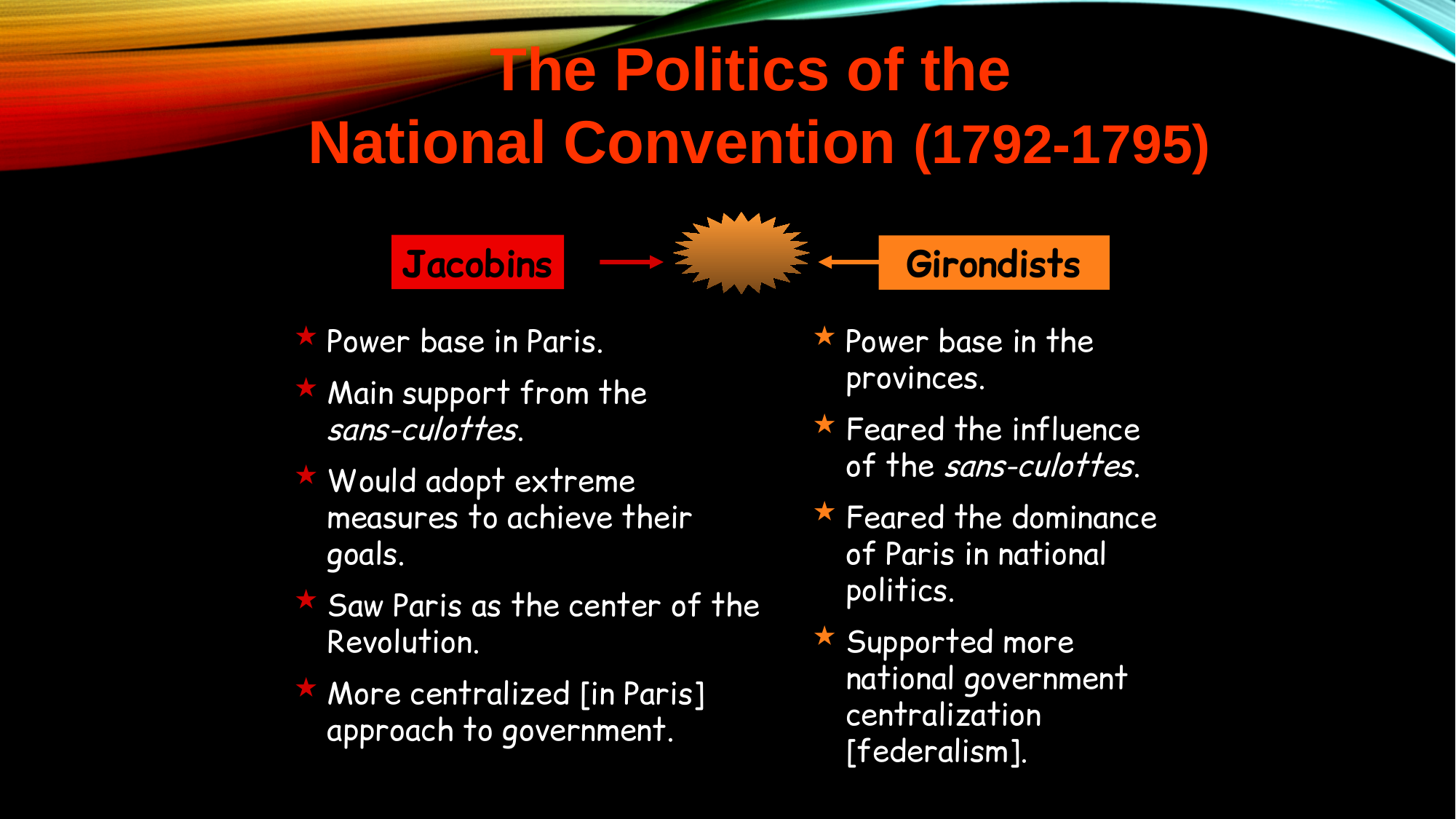

The Politics of the
National Convention (1792-1795)

Jacobins
Girondists

Power base in Paris.
Main support from the
sans-culottes.
Would adopt extreme measures to achieve their goals.
Saw Paris as the center of the Revolution.
More centralized [in Paris] approach to government.
Power base in the provinces.
Feared the influence of the sans-culottes.
Feared the dominance of Paris in national politics.
Supported more national government centralization [federalism].